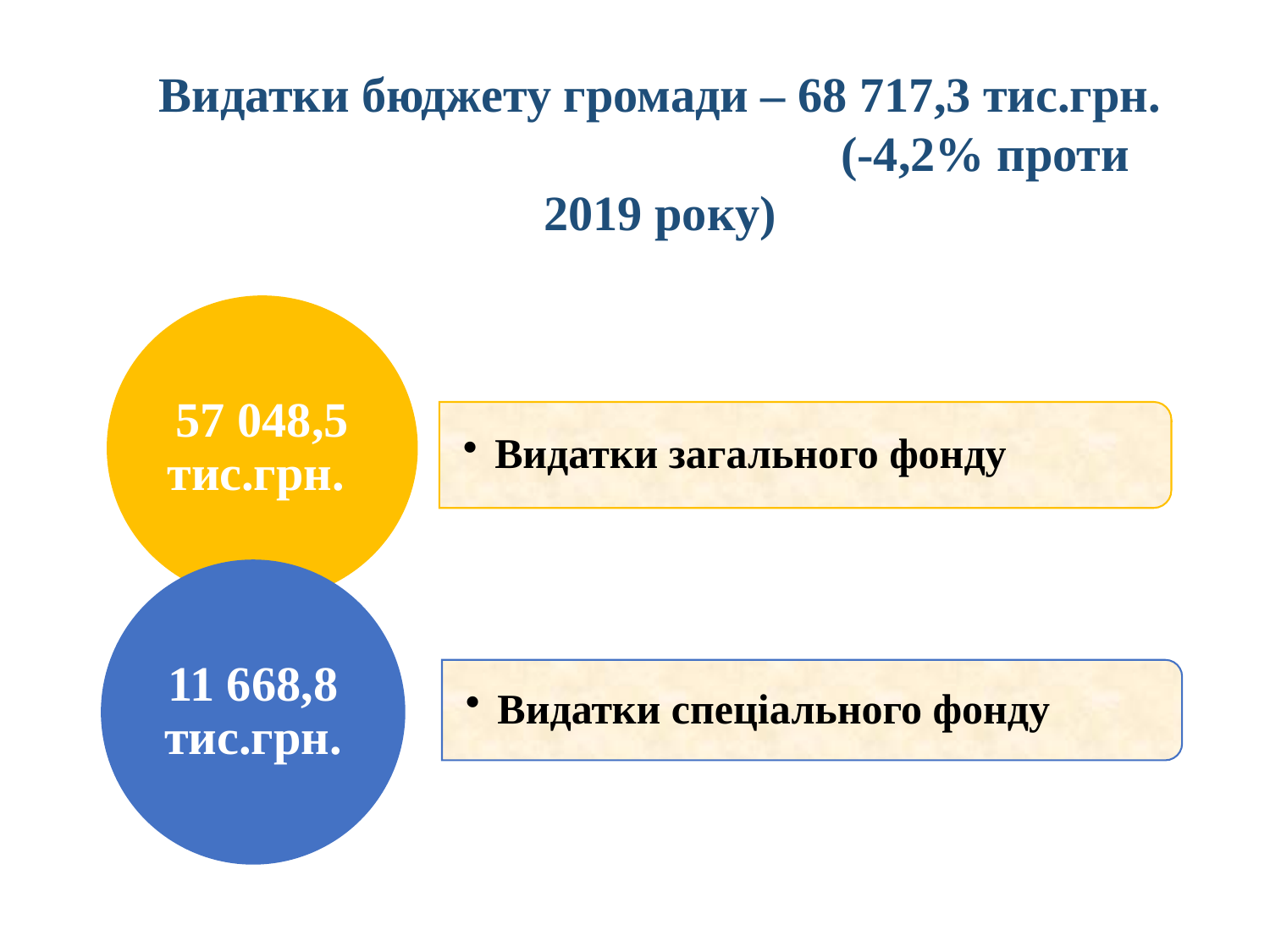

Видатки бюджету громади – 68 717,3 тис.грн.                                                      (-4,2% проти 2019 року)
57 048,5 тис.грн.
Видатки загального фонду
11 668,8 тис.грн.
Видатки спеціального фонду